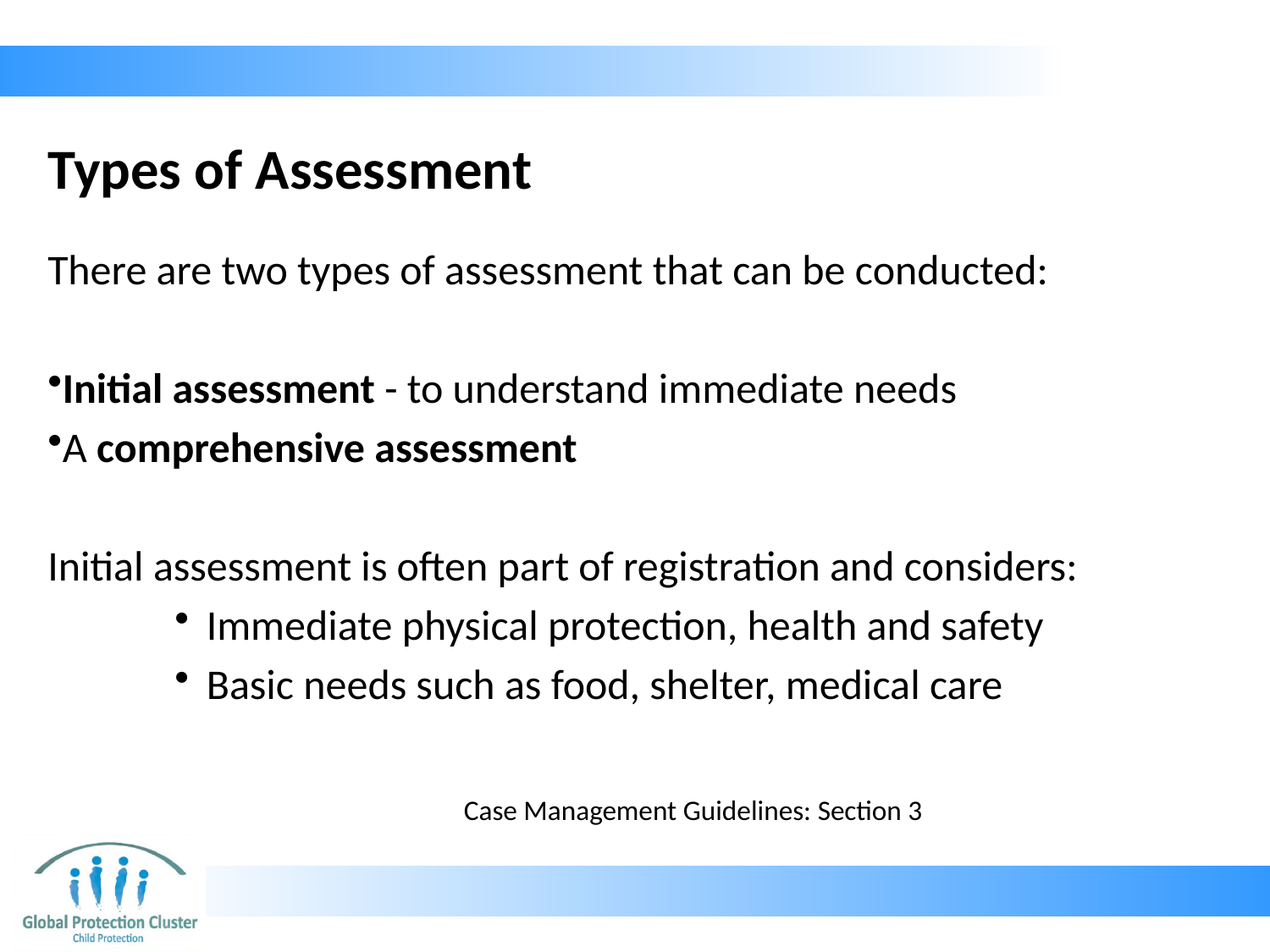

# Types of Assessment
There are two types of assessment that can be conducted:

Initial assessment - to understand immediate needs
A comprehensive assessment

Initial assessment is often part of registration and considers:
Immediate physical protection, health and safety
Basic needs such as food, shelter, medical care

Case Management Guidelines: Section 3